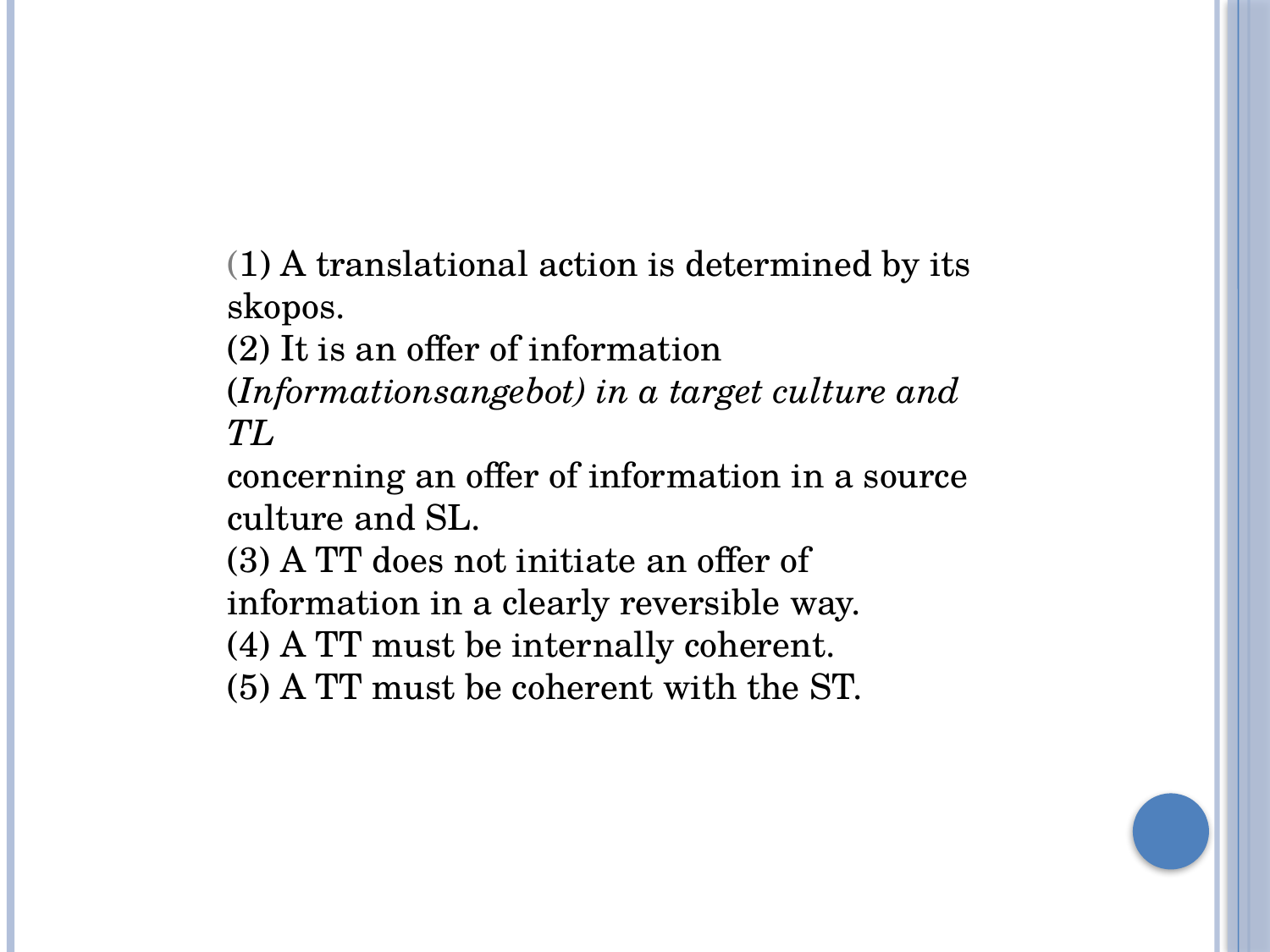

(1) A translational action is determined by its skopos.
(2) It is an offer of information (Informationsangebot) in a target culture and TL
concerning an offer of information in a source culture and SL.
(3) A TT does not initiate an offer of information in a clearly reversible way.
(4) A TT must be internally coherent.
(5) A TT must be coherent with the ST.